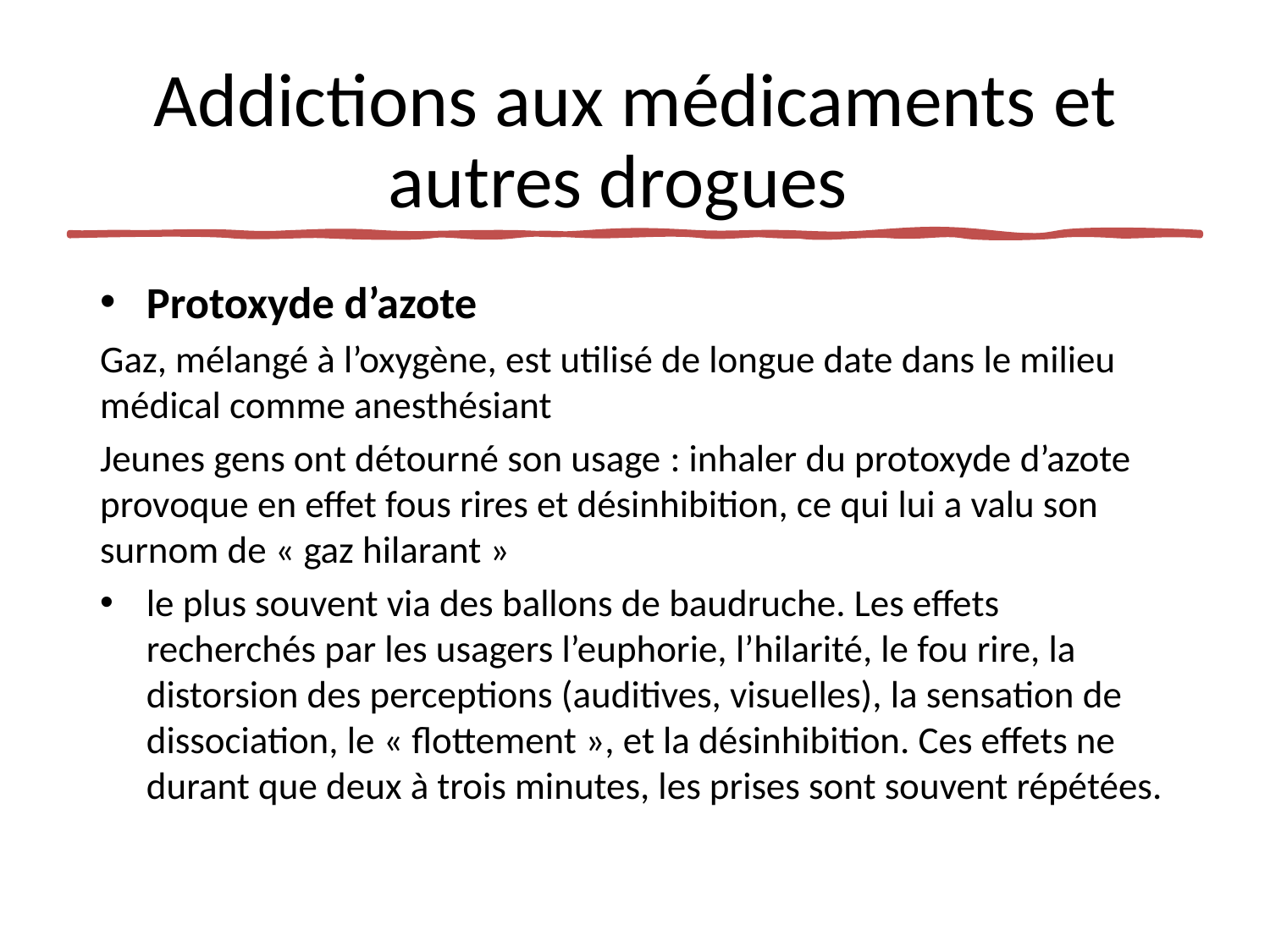

# Addictions aux médicaments et autres drogues

Protoxyde d’azote
Gaz, mélangé à l’oxygène, est utilisé de longue date dans le milieu médical comme anesthésiant
Jeunes gens ont détourné son usage : inhaler du protoxyde d’azote provoque en effet fous rires et désinhibition, ce qui lui a valu son surnom de « gaz hilarant »
le plus souvent via des ballons de baudruche. Les effets recherchés par les usagers l’euphorie, l’hilarité, le fou rire, la distorsion des perceptions (auditives, visuelles), la sensation de dissociation, le « flottement », et la désinhibition. Ces effets ne durant que deux à trois minutes, les prises sont souvent répétées.